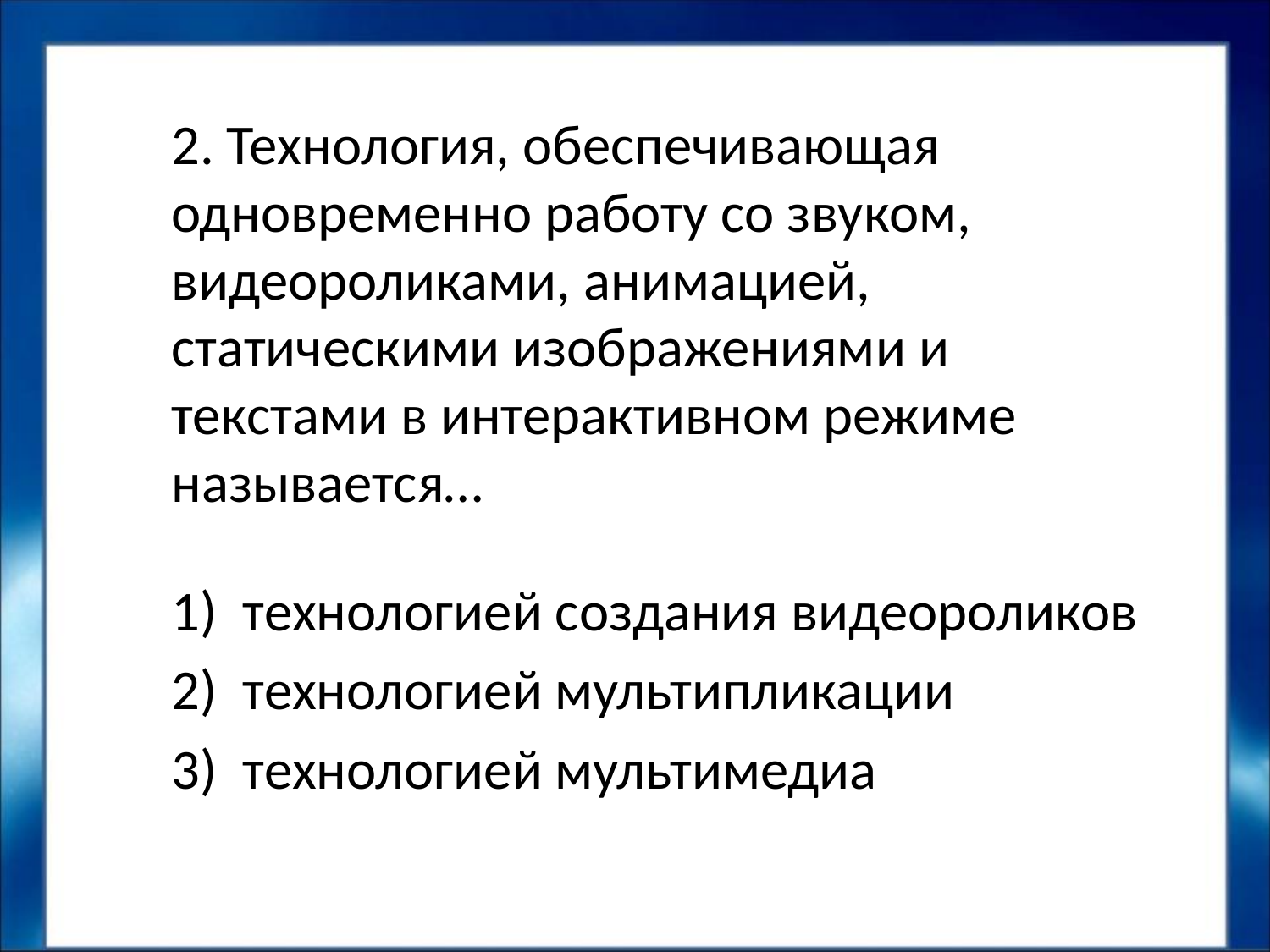

2. Технология, обеспечивающая одновременно работу со звуком, видеороликами, анимацией, статическими изображениями и текстами в интерактивном режиме называется…

технологией создания видеороликов
технологией мультипликации
технологией мультимедиа